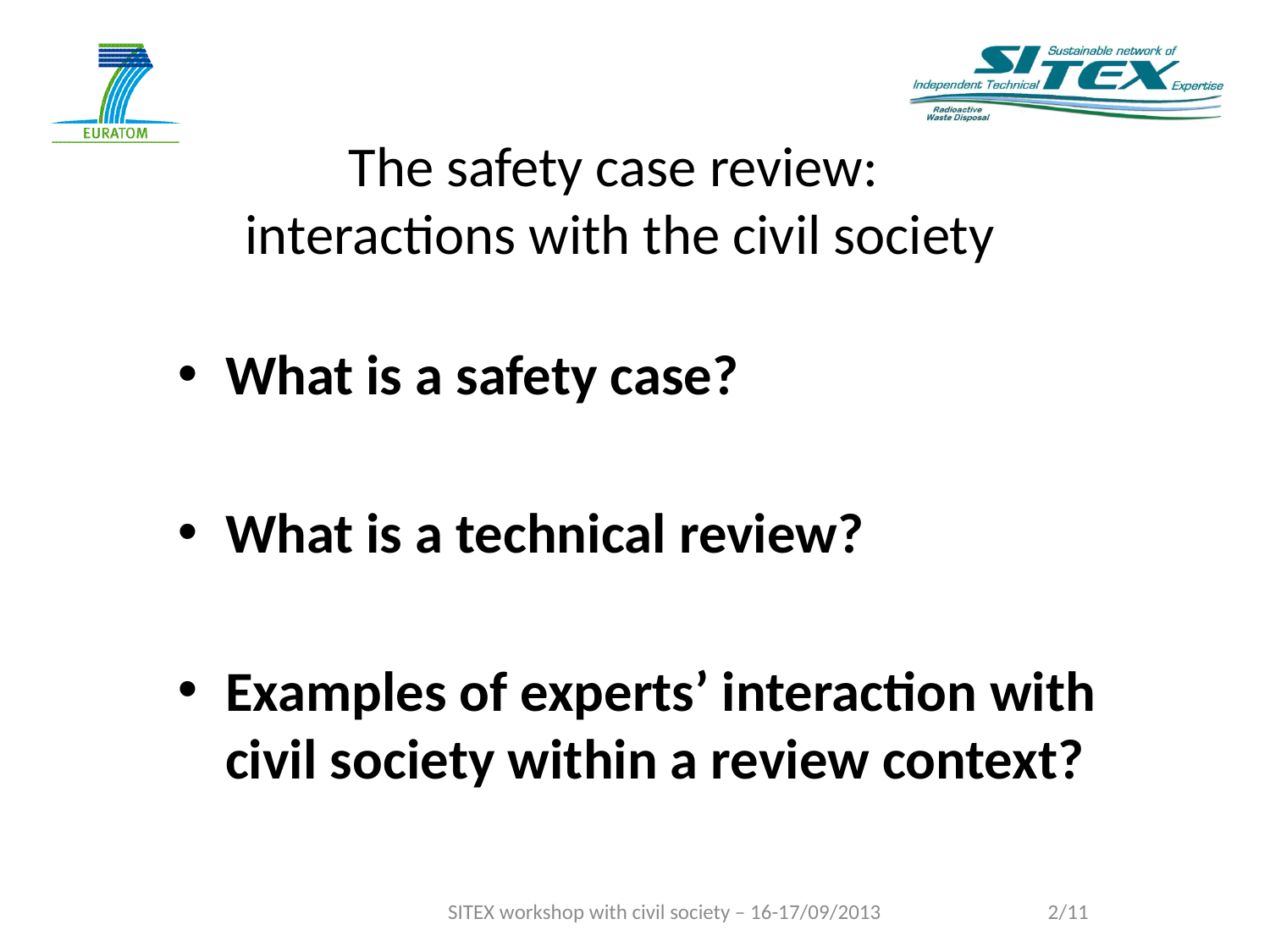

The safety case review:
interactions with the civil society
What is a safety case?

What is a technical review?

Examples of experts’ interaction with civil society within a review context?

SITEX workshop with civil society – 16-17/09/2013
2/11